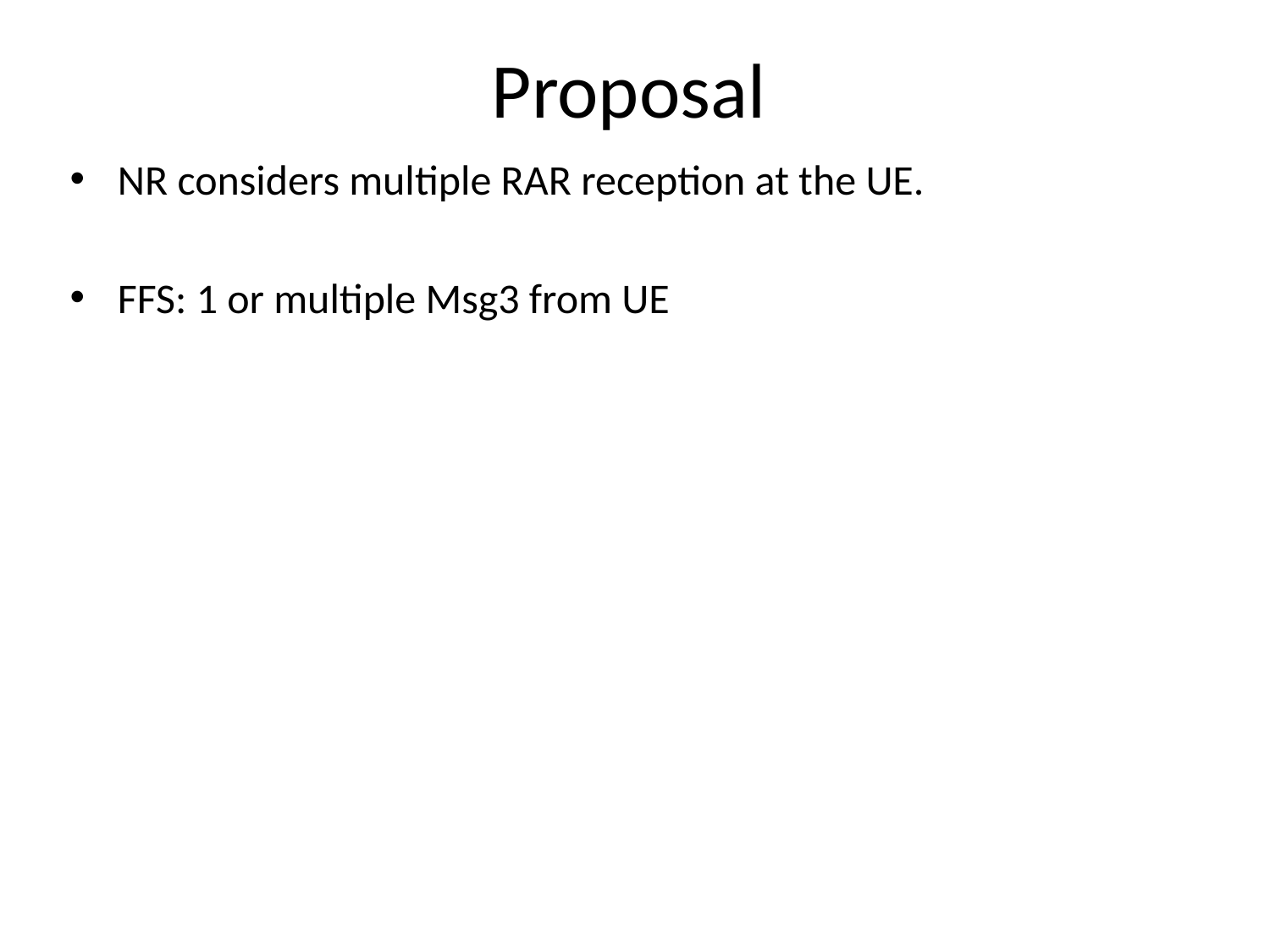

# Proposal
NR considers multiple RAR reception at the UE.

FFS: 1 or multiple Msg3 from UE